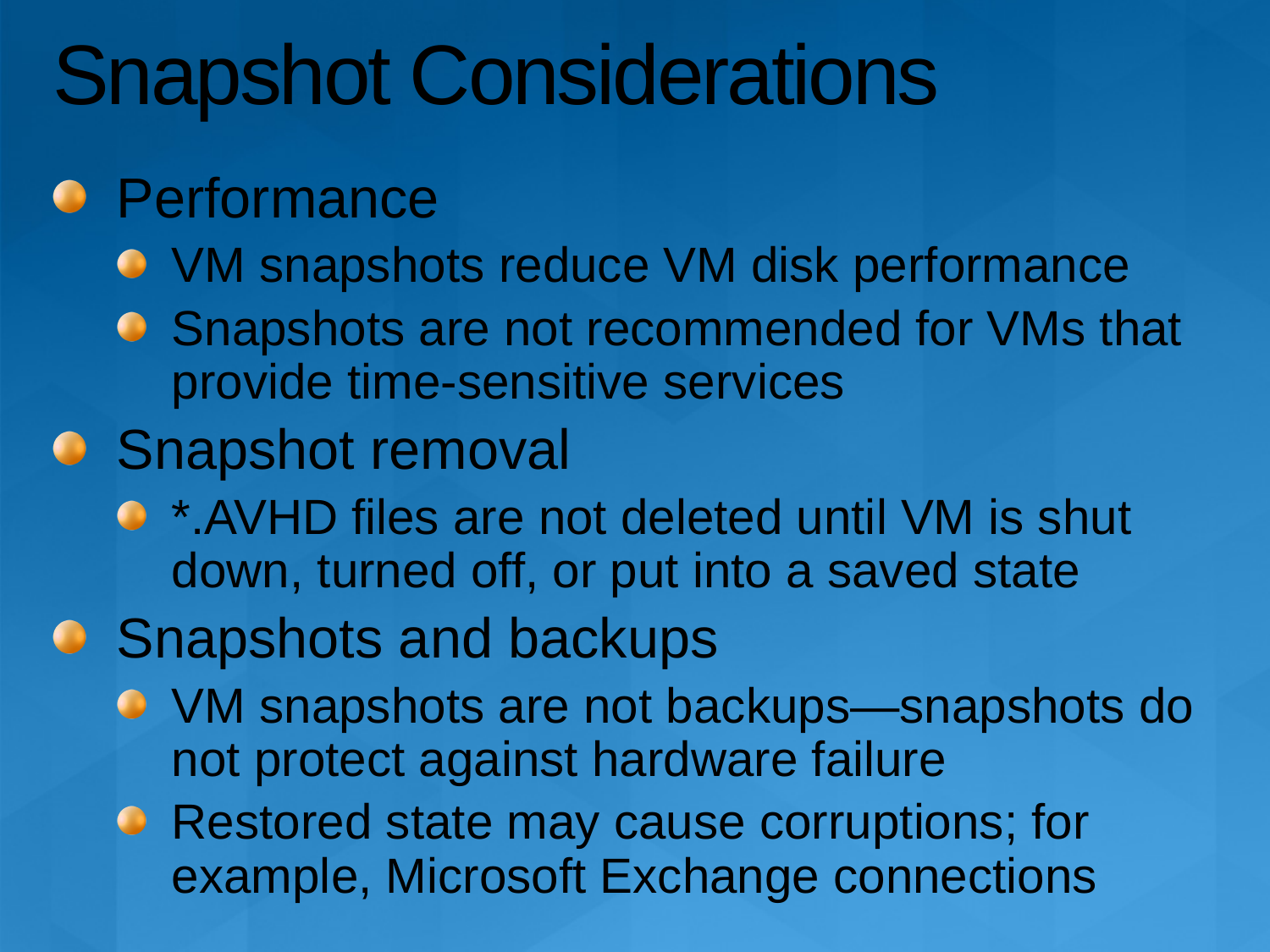

# Snapshot Considerations
Performance
VM snapshots reduce VM disk performance
Snapshots are not recommended for VMs that provide time-sensitive services
Snapshot removal
*.AVHD files are not deleted until VM is shut down, turned off, or put into a saved state
Snapshots and backups
VM snapshots are not backups—snapshots do not protect against hardware failure
Restored state may cause corruptions; for example, Microsoft Exchange connections